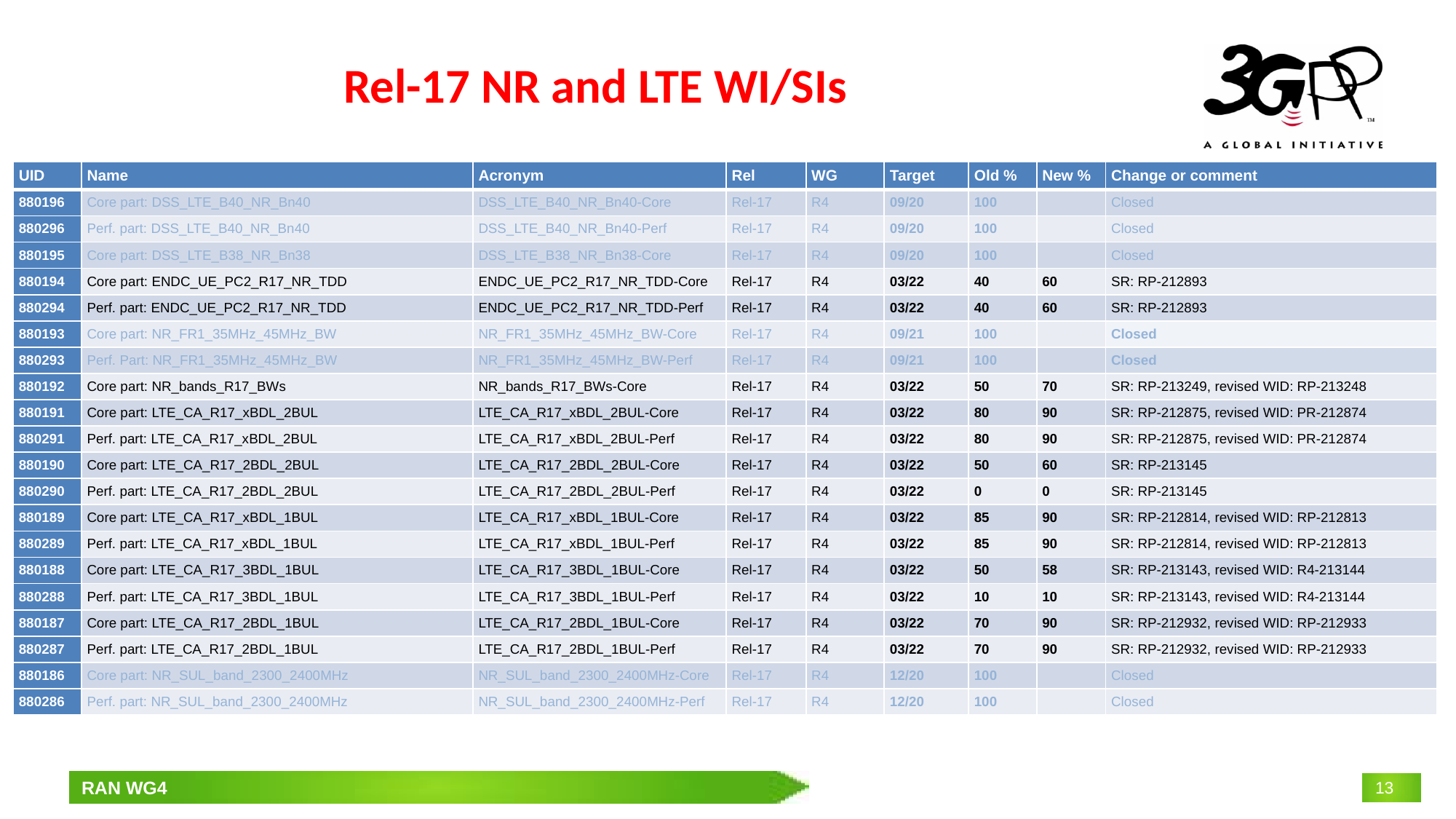

# Rel-17 NR and LTE WI/SIs
| UID | Name | Acronym | Rel | WG | Target | Old % | New % | Change or comment |
| --- | --- | --- | --- | --- | --- | --- | --- | --- |
| 880196 | Core part: DSS\_LTE\_B40\_NR\_Bn40 | DSS\_LTE\_B40\_NR\_Bn40-Core | Rel-17 | R4 | 09/20 | 100 |  | Closed |
| 880296 | Perf. part: DSS\_LTE\_B40\_NR\_Bn40 | DSS\_LTE\_B40\_NR\_Bn40-Perf | Rel-17 | R4 | 09/20 | 100 |  | Closed |
| 880195 | Core part: DSS\_LTE\_B38\_NR\_Bn38 | DSS\_LTE\_B38\_NR\_Bn38-Core | Rel-17 | R4 | 09/20 | 100 |  | Closed |
| 880194 | Core part: ENDC\_UE\_PC2\_R17\_NR\_TDD | ENDC\_UE\_PC2\_R17\_NR\_TDD-Core | Rel-17 | R4 | 03/22 | 40 | 60 | SR: RP-212893 |
| 880294 | Perf. part: ENDC\_UE\_PC2\_R17\_NR\_TDD | ENDC\_UE\_PC2\_R17\_NR\_TDD-Perf | Rel-17 | R4 | 03/22 | 40 | 60 | SR: RP-212893 |
| 880193 | Core part: NR\_FR1\_35MHz\_45MHz\_BW | NR\_FR1\_35MHz\_45MHz\_BW-Core | Rel-17 | R4 | 09/21 | 100 |  | Closed |
| 880293 | Perf. Part: NR\_FR1\_35MHz\_45MHz\_BW | NR\_FR1\_35MHz\_45MHz\_BW-Perf | Rel-17 | R4 | 09/21 | 100 |  | Closed |
| 880192 | Core part: NR\_bands\_R17\_BWs | NR\_bands\_R17\_BWs-Core | Rel-17 | R4 | 03/22 | 50 | 70 | SR: RP-213249, revised WID: RP-213248 |
| 880191 | Core part: LTE\_CA\_R17\_xBDL\_2BUL | LTE\_CA\_R17\_xBDL\_2BUL-Core | Rel-17 | R4 | 03/22 | 80 | 90 | SR: RP-212875, revised WID: PR-212874 |
| 880291 | Perf. part: LTE\_CA\_R17\_xBDL\_2BUL | LTE\_CA\_R17\_xBDL\_2BUL-Perf | Rel-17 | R4 | 03/22 | 80 | 90 | SR: RP-212875, revised WID: PR-212874 |
| 880190 | Core part: LTE\_CA\_R17\_2BDL\_2BUL | LTE\_CA\_R17\_2BDL\_2BUL-Core | Rel-17 | R4 | 03/22 | 50 | 60 | SR: RP-213145 |
| 880290 | Perf. part: LTE\_CA\_R17\_2BDL\_2BUL | LTE\_CA\_R17\_2BDL\_2BUL-Perf | Rel-17 | R4 | 03/22 | 0 | 0 | SR: RP-213145 |
| 880189 | Core part: LTE\_CA\_R17\_xBDL\_1BUL | LTE\_CA\_R17\_xBDL\_1BUL-Core | Rel-17 | R4 | 03/22 | 85 | 90 | SR: RP-212814, revised WID: RP-212813 |
| 880289 | Perf. part: LTE\_CA\_R17\_xBDL\_1BUL | LTE\_CA\_R17\_xBDL\_1BUL-Perf | Rel-17 | R4 | 03/22 | 85 | 90 | SR: RP-212814, revised WID: RP-212813 |
| 880188 | Core part: LTE\_CA\_R17\_3BDL\_1BUL | LTE\_CA\_R17\_3BDL\_1BUL-Core | Rel-17 | R4 | 03/22 | 50 | 58 | SR: RP-213143, revised WID: R4-213144 |
| 880288 | Perf. part: LTE\_CA\_R17\_3BDL\_1BUL | LTE\_CA\_R17\_3BDL\_1BUL-Perf | Rel-17 | R4 | 03/22 | 10 | 10 | SR: RP-213143, revised WID: R4-213144 |
| 880187 | Core part: LTE\_CA\_R17\_2BDL\_1BUL | LTE\_CA\_R17\_2BDL\_1BUL-Core | Rel-17 | R4 | 03/22 | 70 | 90 | SR: RP-212932, revised WID: RP-212933 |
| 880287 | Perf. part: LTE\_CA\_R17\_2BDL\_1BUL | LTE\_CA\_R17\_2BDL\_1BUL-Perf | Rel-17 | R4 | 03/22 | 70 | 90 | SR: RP-212932, revised WID: RP-212933 |
| 880186 | Core part: NR\_SUL\_band\_2300\_2400MHz | NR\_SUL\_band\_2300\_2400MHz-Core | Rel-17 | R4 | 12/20 | 100 |  | Closed |
| 880286 | Perf. part: NR\_SUL\_band\_2300\_2400MHz | NR\_SUL\_band\_2300\_2400MHz-Perf | Rel-17 | R4 | 12/20 | 100 |  | Closed |